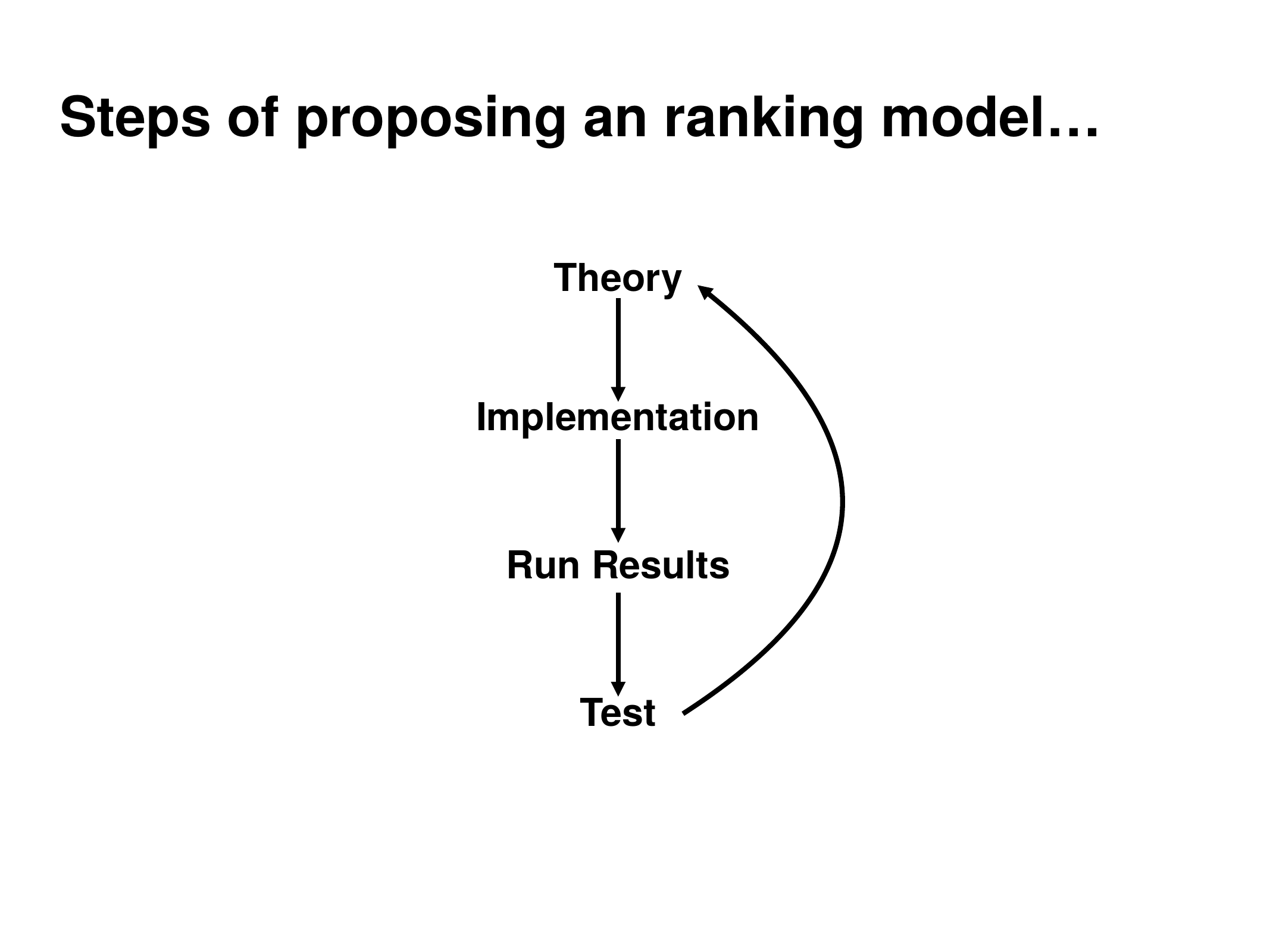

# Steps of proposing an ranking model…
Theory

Implementation

Run Results

Test
66